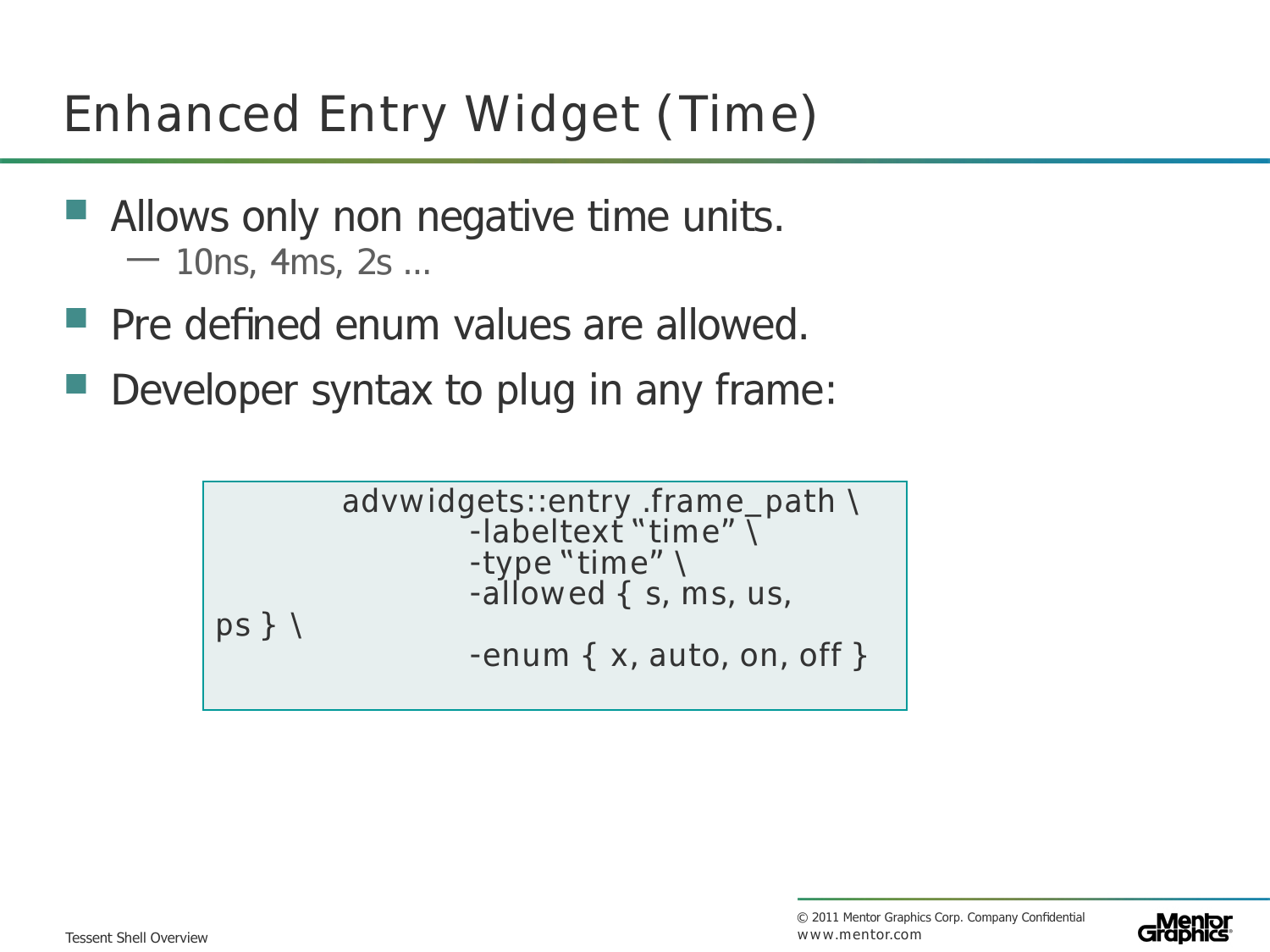

# Enhanced Entry Widget (Time)
Allows only non negative time units.
10ns, 4ms, 2s …
Pre defined enum values are allowed.
Developer syntax to plug in any frame:
| advwidgets::entry .frame\_path \ -labeltext “time” \ -type “time” \ -allowed { s, ms, us, ps } \ -enum { x, auto, on, off } |
| --- |
Tessent Shell Overview